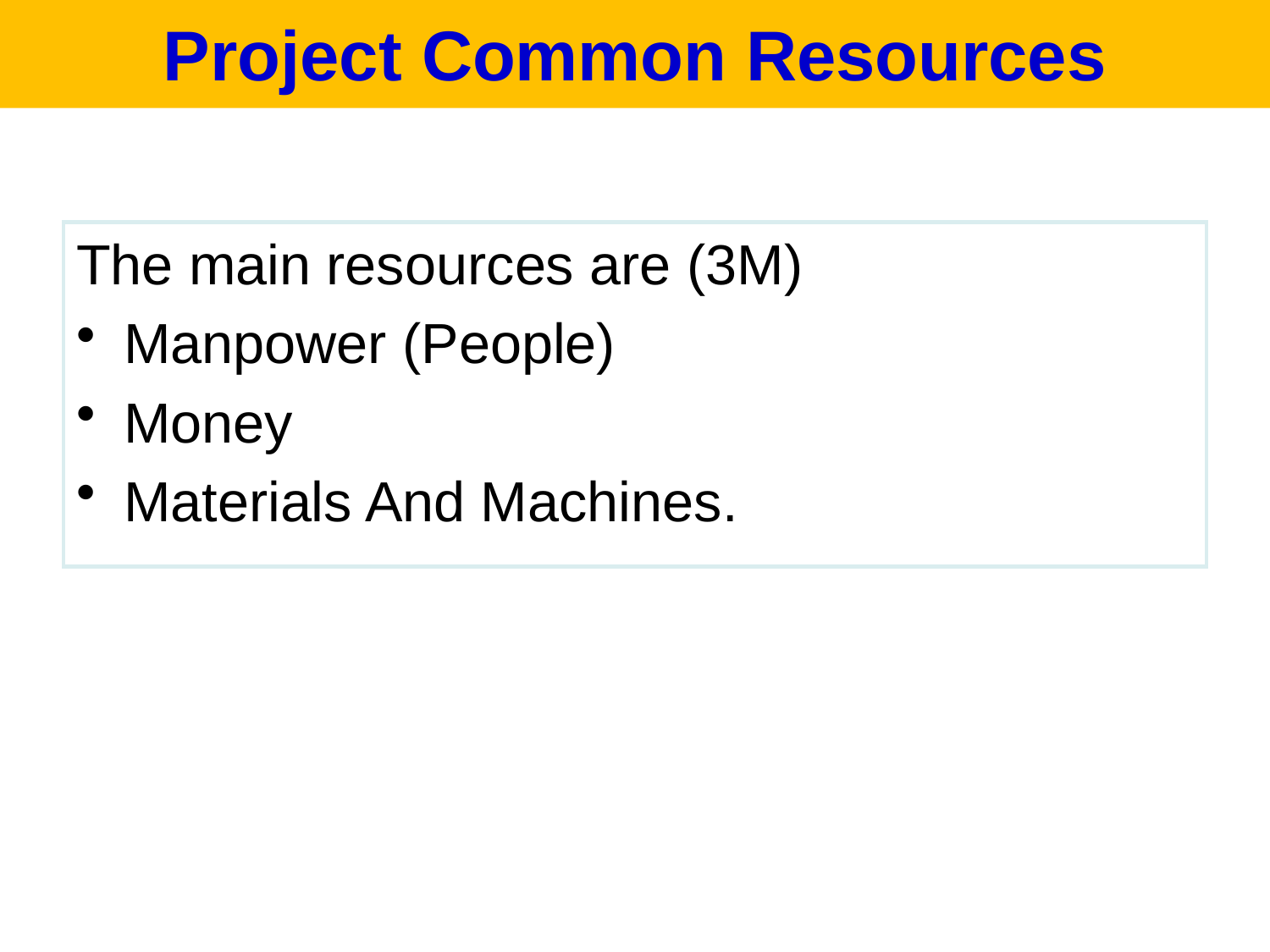

Project Common Resources
The main resources are (3M)
Manpower (People)
Money
Materials And Machines.